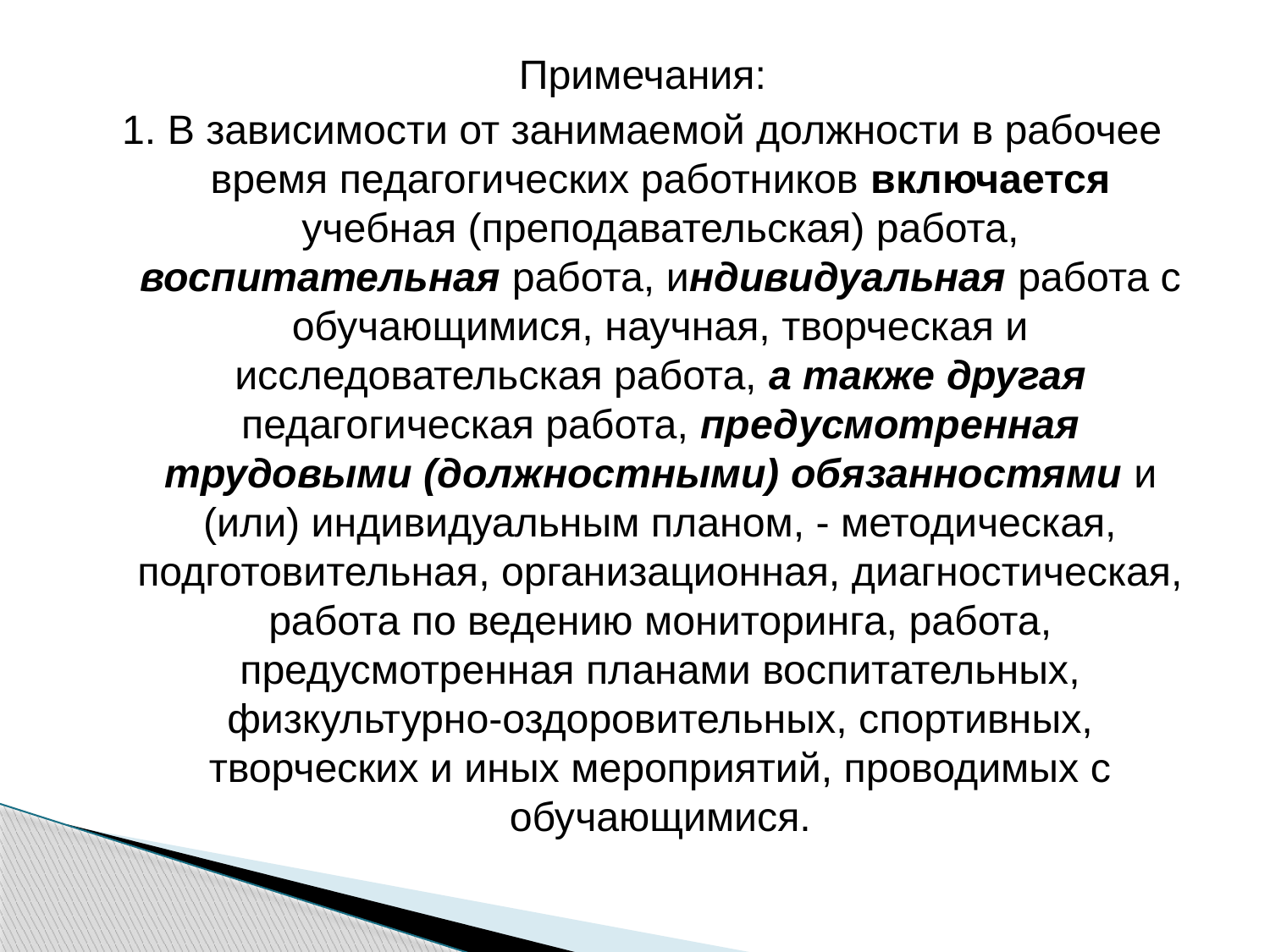

Примечания:
1. В зависимости от занимаемой должности в рабочее время педагогических работников включается учебная (преподавательская) работа, воспитательная работа, индивидуальная работа с обучающимися, научная, творческая и исследовательская работа, а также другая педагогическая работа, предусмотренная трудовыми (должностными) обязанностями и (или) индивидуальным планом, - методическая, подготовительная, организационная, диагностическая, работа по ведению мониторинга, работа, предусмотренная планами воспитательных, физкультурно-оздоровительных, спортивных, творческих и иных мероприятий, проводимых с обучающимися.